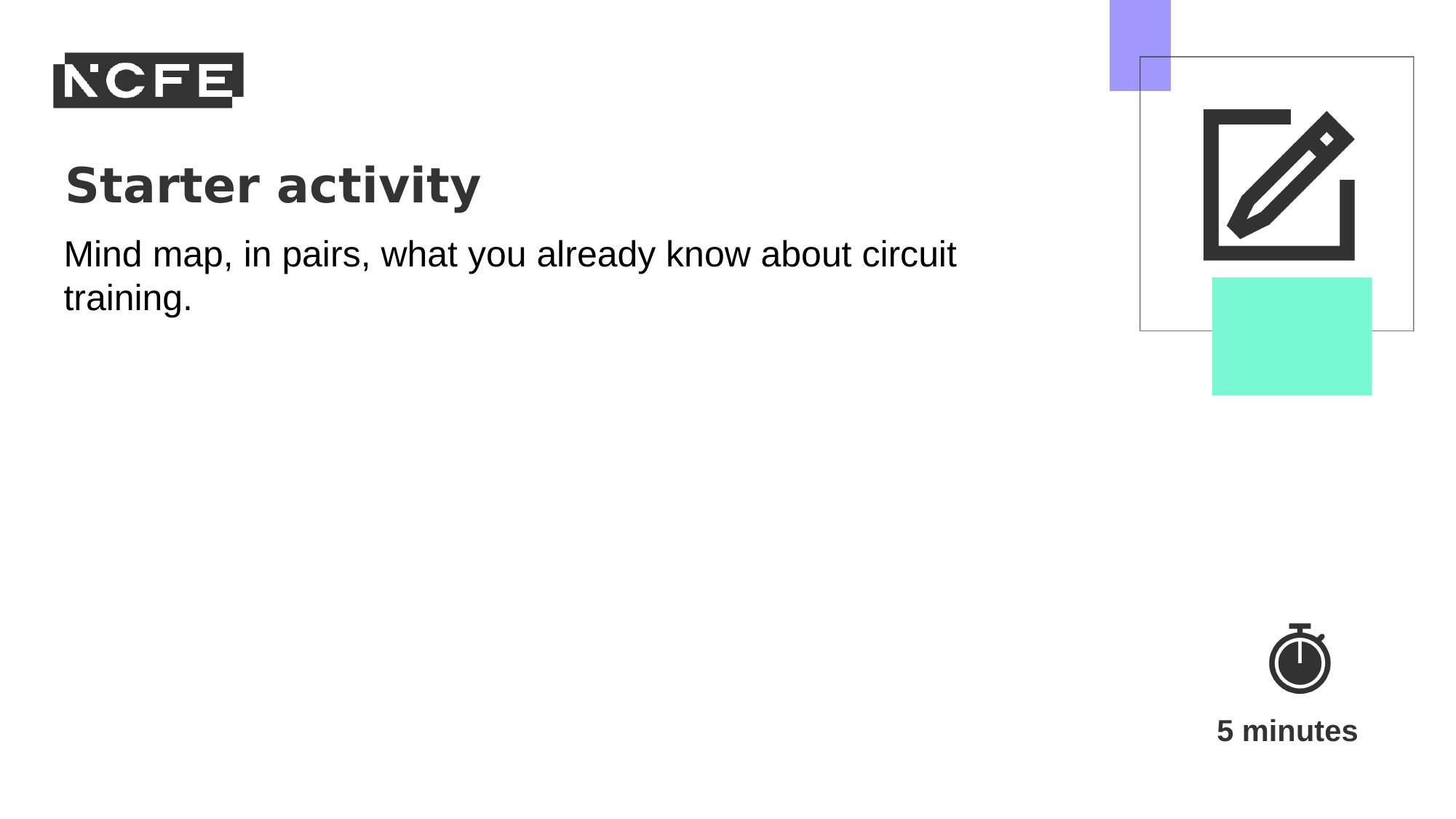

Mind map, in pairs, what you already know about circuit training.
5 minutes